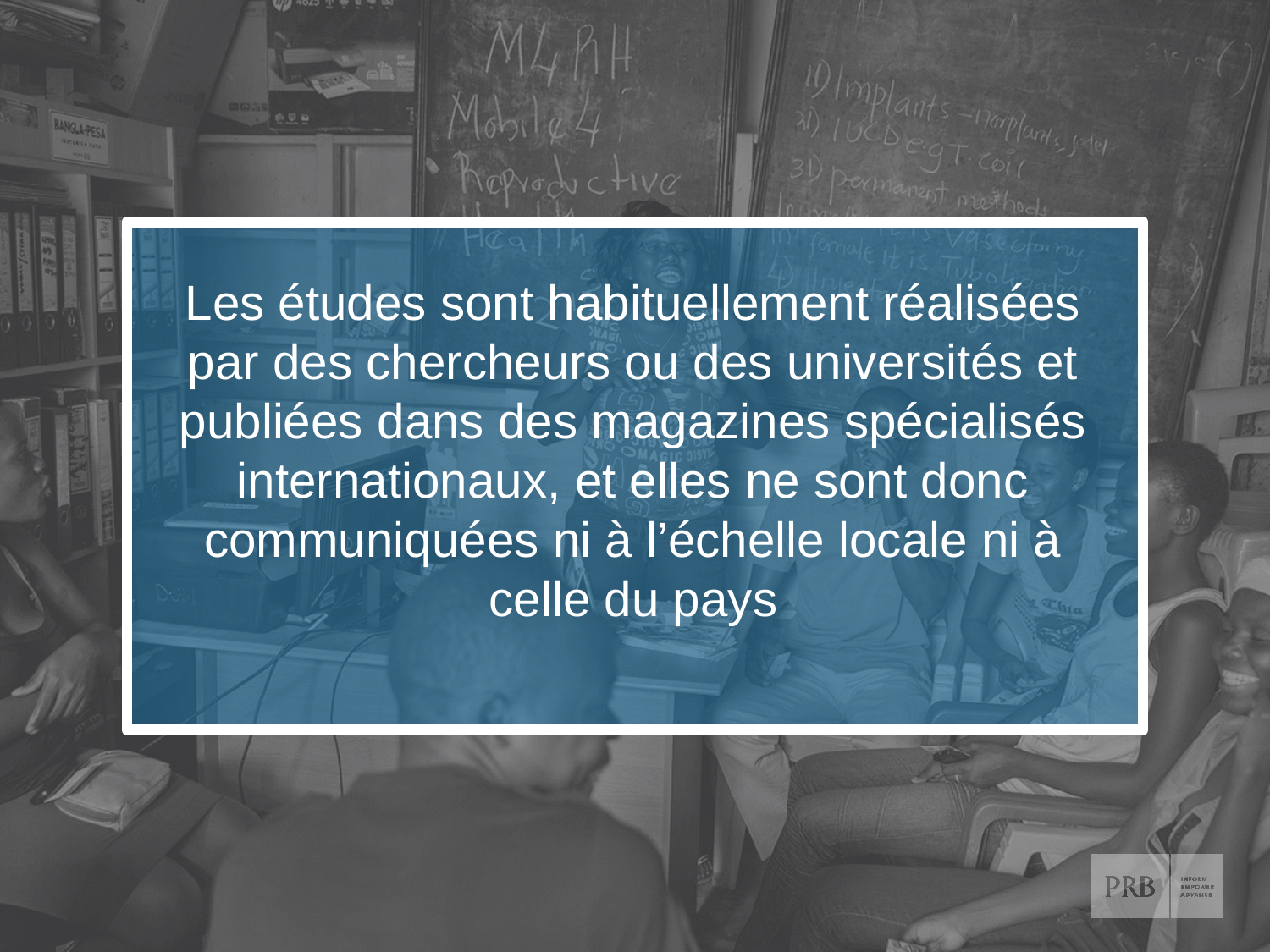

Les études sont habituellement réalisées par des chercheurs ou des universités et publiées dans des magazines spécialisés internationaux, et elles ne sont donc communiquées ni à l’échelle locale ni à celle du pays